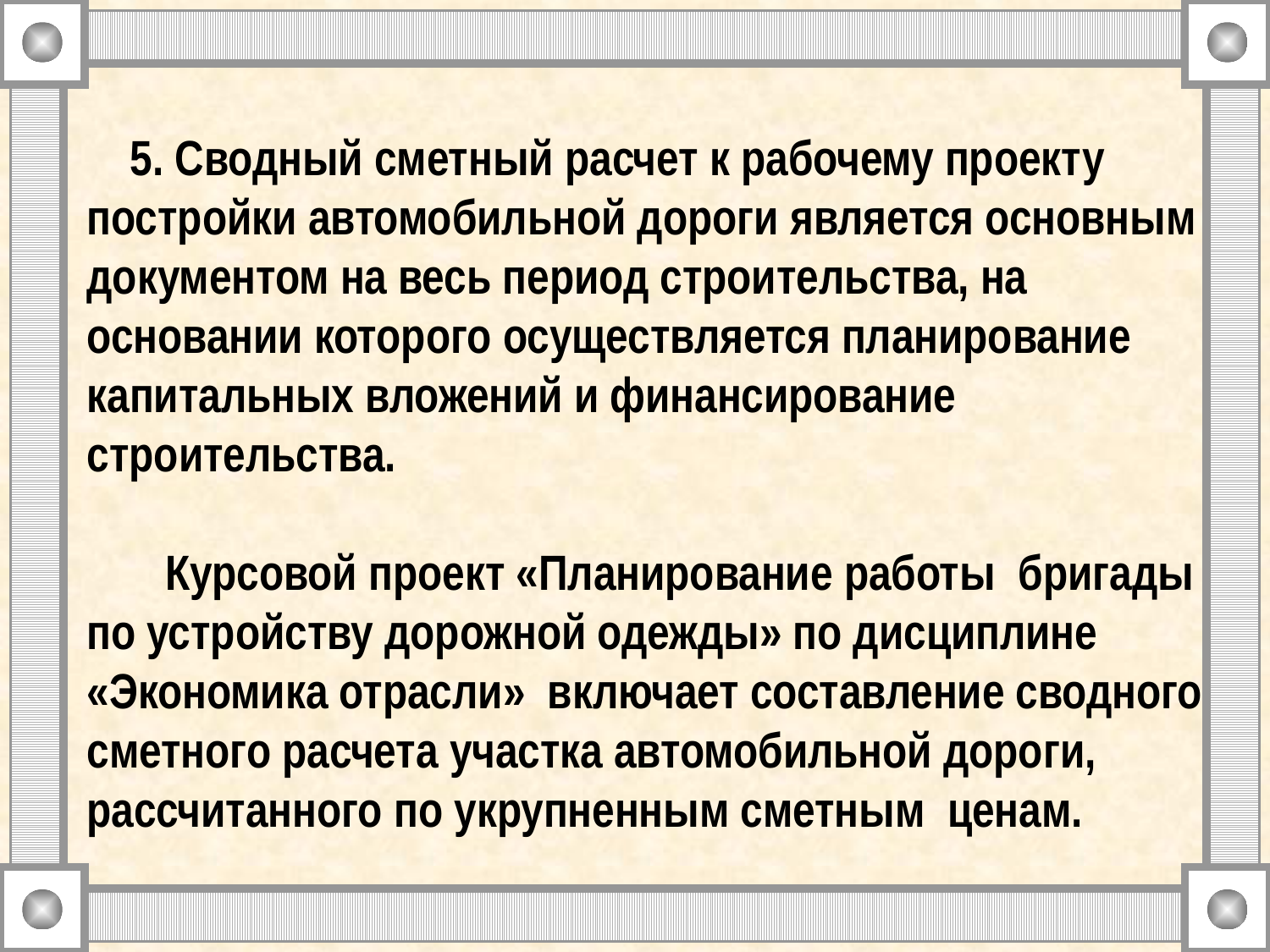

# 5. Сводный сметный расчет к рабочему проекту постройки автомобильной дороги является основным документом на весь период строительства, на основании которого осуществляется планирование капитальных вложений и финансирование строительства. Курсовой проект «Планирование работы  бригады по устройству дорожной одежды» по дисциплине «Экономика отрасли»  включает составление сводного сметного расчета участка автомобильной дороги, рассчитанного по укрупненным сметным  ценам.